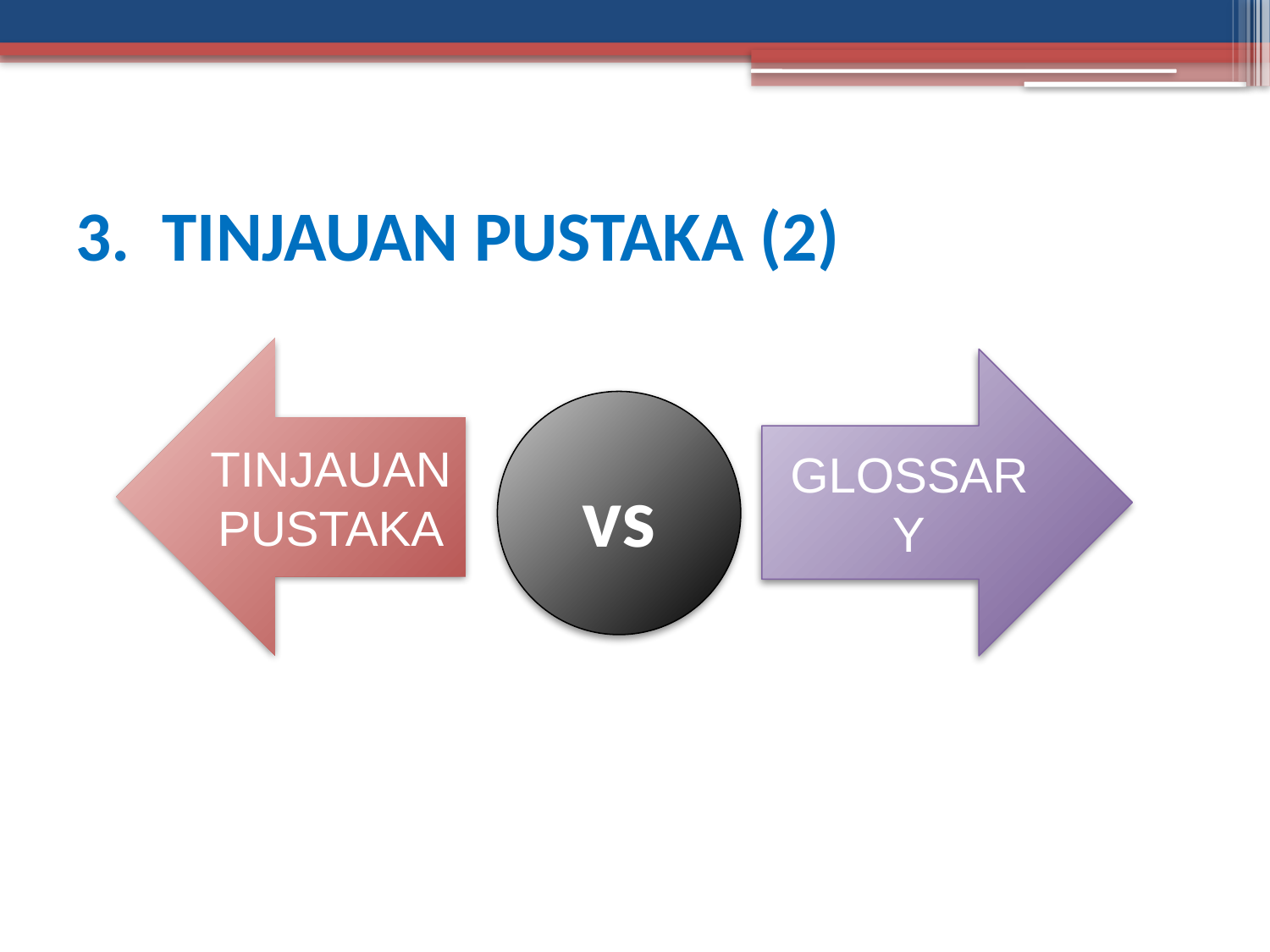

# 3.  TINJAUAN PUSTAKA (2)
TINJAUAN PUSTAKA
GLOSSARY
vs